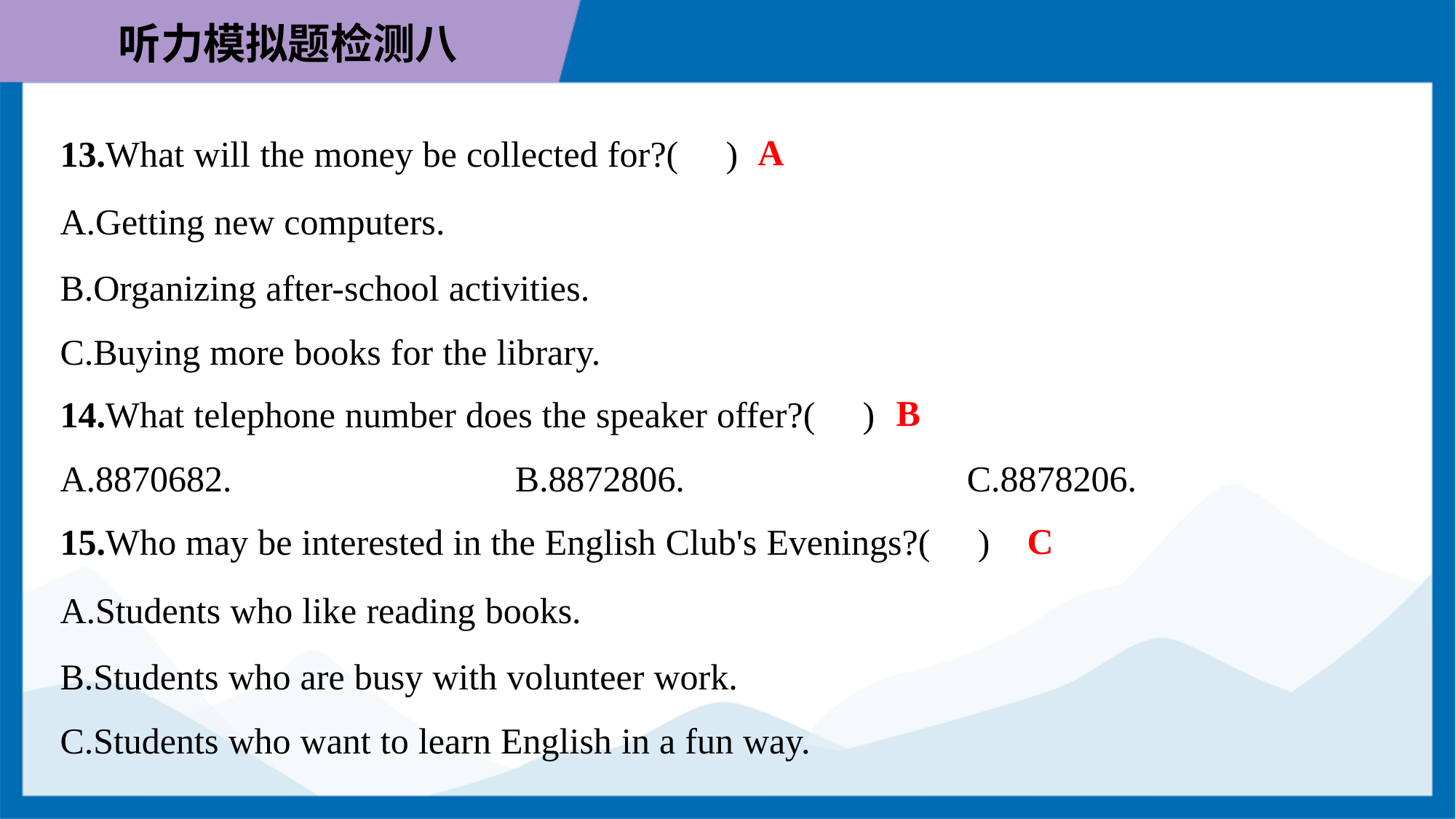

A
13.What will the money be collected for?(     )
A.Getting new computers.
B.Organizing after-school activities.
C.Buying more books for the library.
B
14.What telephone number does the speaker offer?(     )
A.8870682.	B.8872806.	C.8878206.
C
15.Who may be interested in the English Club's Evenings?(     )
A.Students who like reading books.
B.Students who are busy with volunteer work.
C.Students who want to learn English in a fun way.